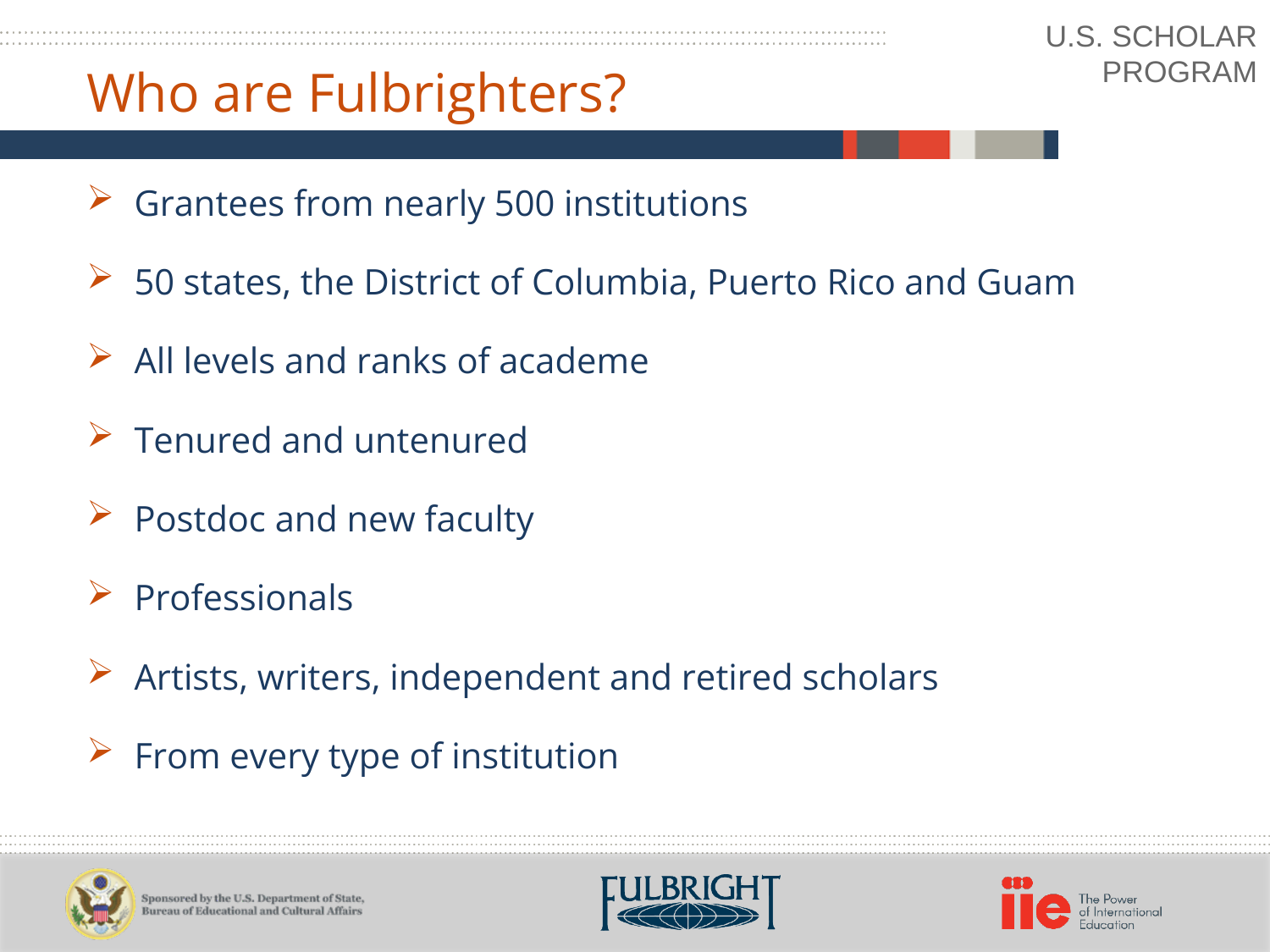

U.S. SCHOLAR PROGRAM
Who are Fulbrighters?
Grantees from nearly 500 institutions

50 states, the District of Columbia, Puerto Rico and Guam

All levels and ranks of academe

Tenured and untenured

Postdoc and new faculty

Professionals

Artists, writers, independent and retired scholars

From every type of institution